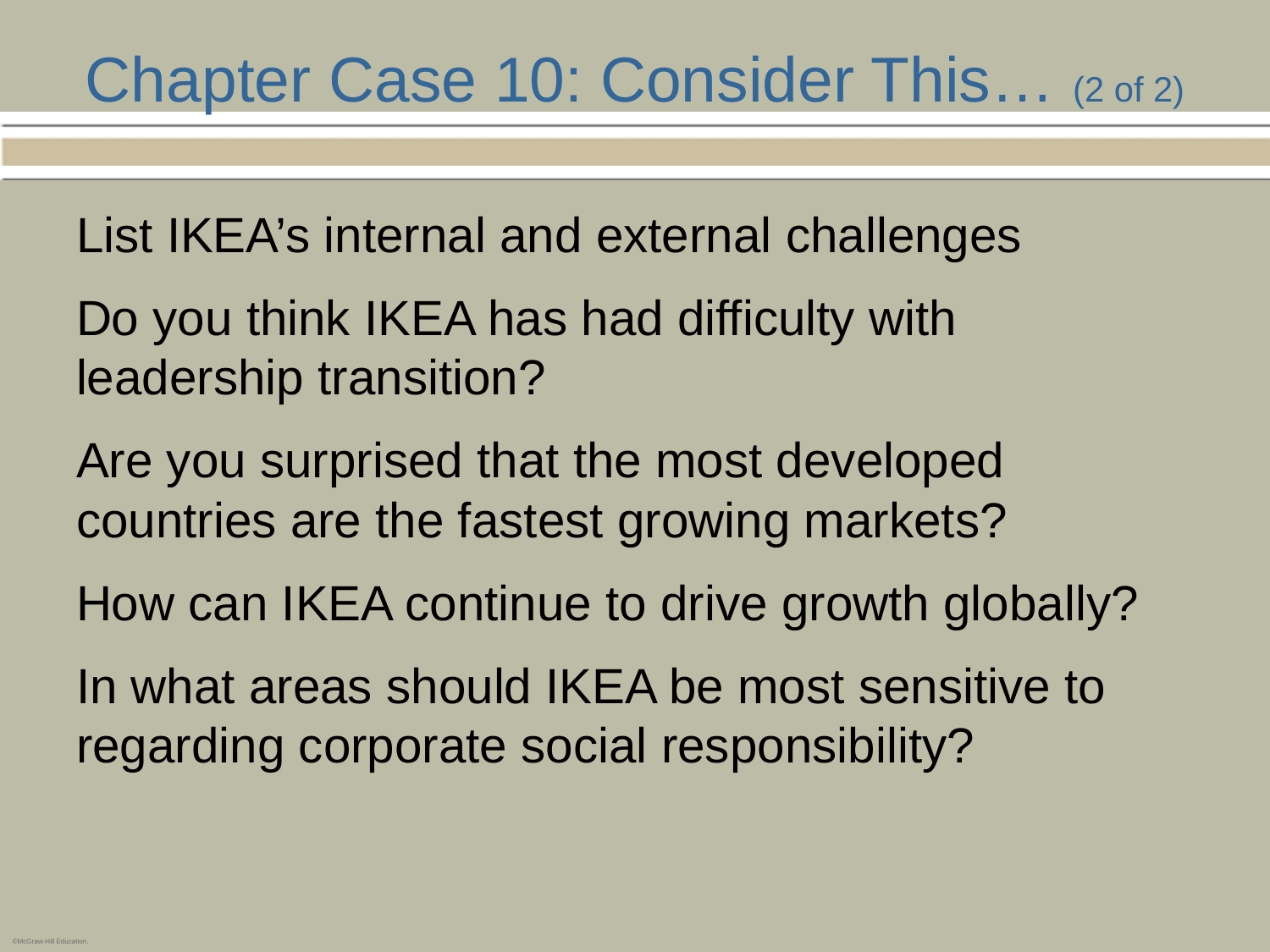

# Chapter Case 10: Consider This… (2 of 2)
List IKEA’s internal and external challenges
Do you think IKEA has had difficulty with leadership transition?
Are you surprised that the most developed countries are the fastest growing markets?
How can IKEA continue to drive growth globally?
In what areas should IKEA be most sensitive to regarding corporate social responsibility?